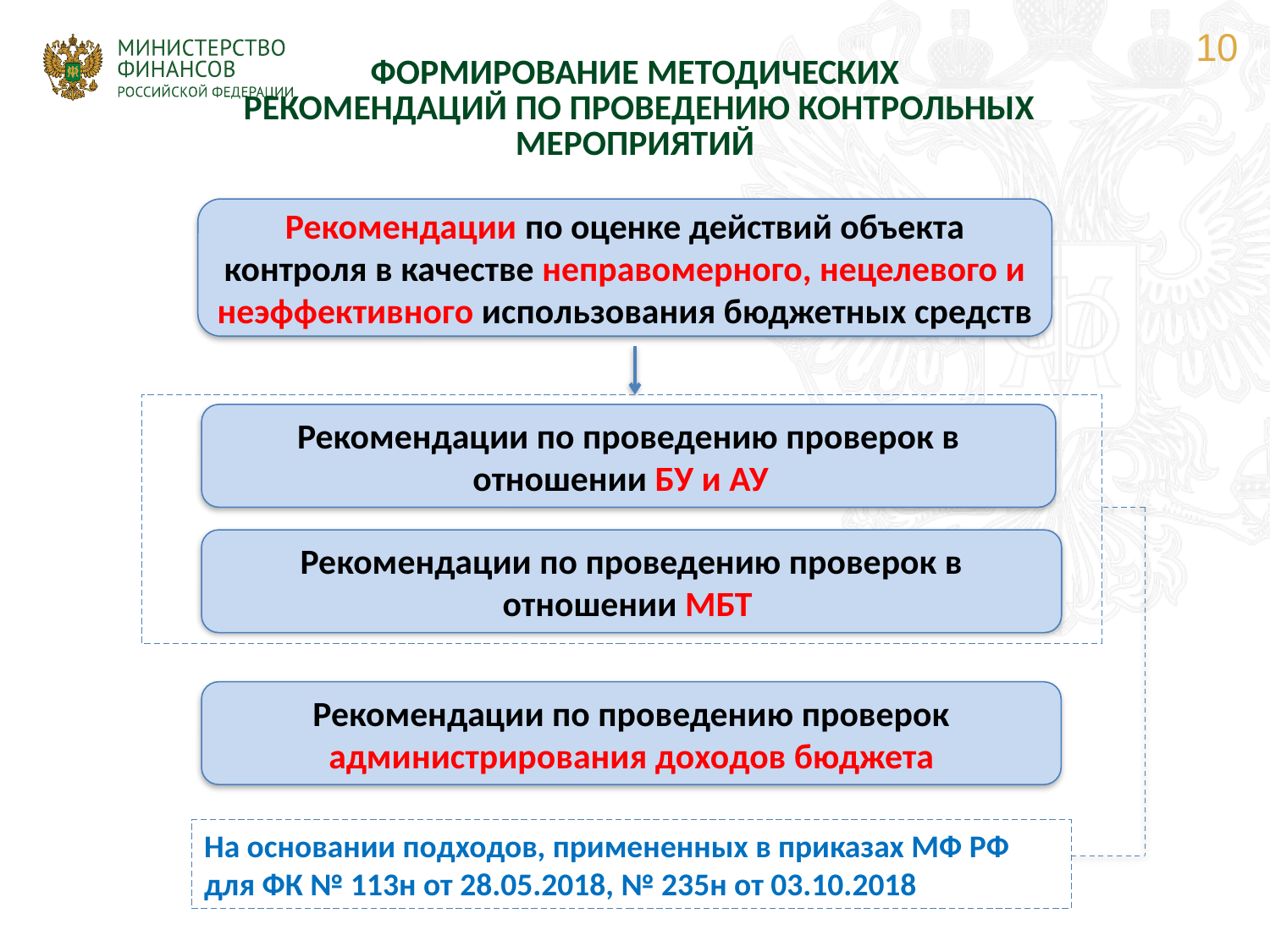

10
| ФОРМИРОВАНИЕ МЕТОДИЧЕСКИХ РЕКОМЕНДАЦИЙ ПО ПРОВЕДЕНИЮ КОНТРОЛЬНЫХ МЕРОПРИЯТИЙ |
| --- |
Рекомендации по оценке действий объекта контроля в качестве неправомерного, нецелевого и неэффективного использования бюджетных средств

Рекомендации по проведению проверок в отношении БУ и АУ
Рекомендации по проведению проверок в отношении МБТ
Рекомендации по проведению проверок администрирования доходов бюджета
На основании подходов, примененных в приказах МФ РФ для ФК № 113н от 28.05.2018, № 235н от 03.10.2018